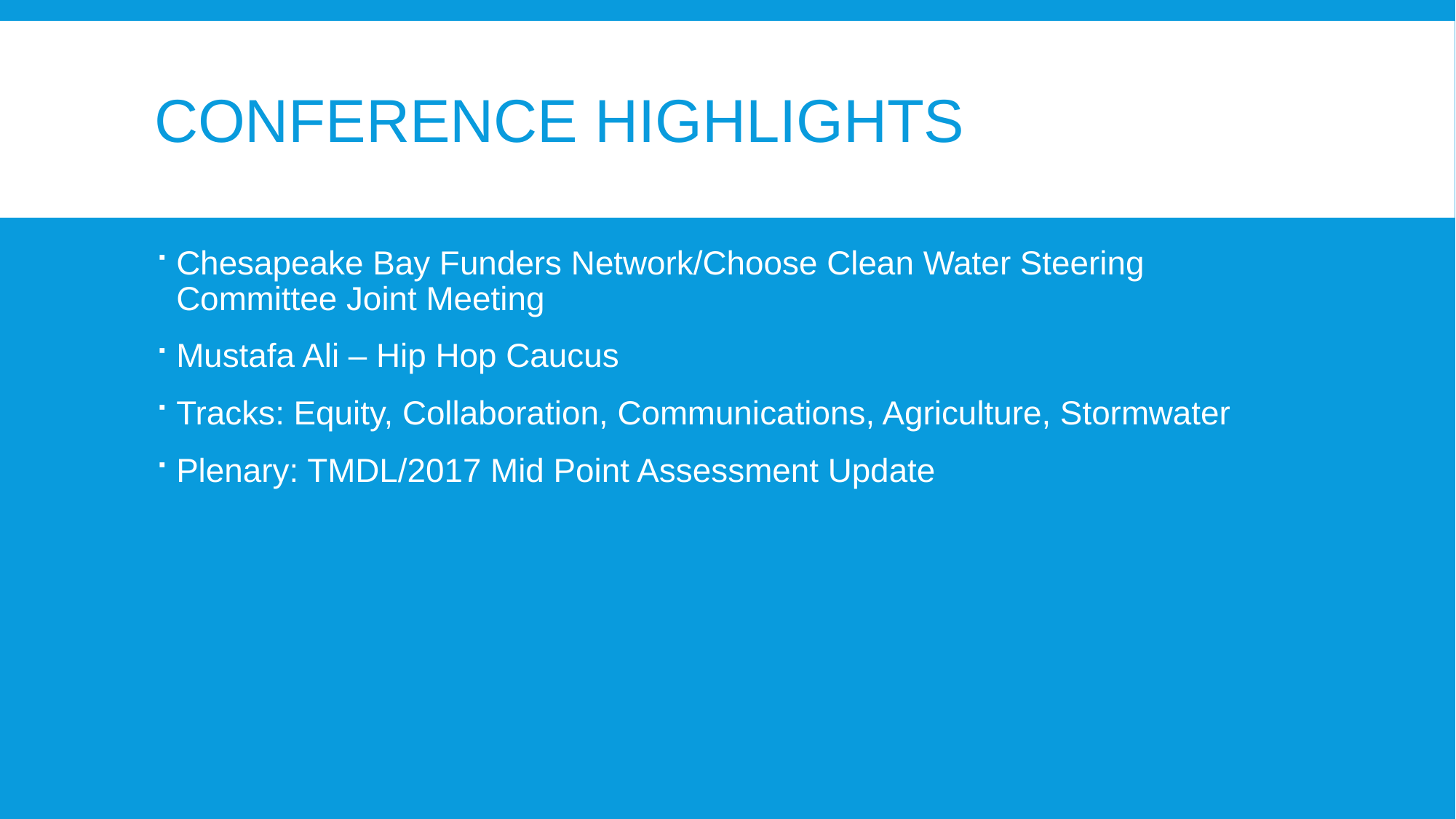

# Conference Highlights
Chesapeake Bay Funders Network/Choose Clean Water Steering Committee Joint Meeting
Mustafa Ali – Hip Hop Caucus
Tracks: Equity, Collaboration, Communications, Agriculture, Stormwater
Plenary: TMDL/2017 Mid Point Assessment Update